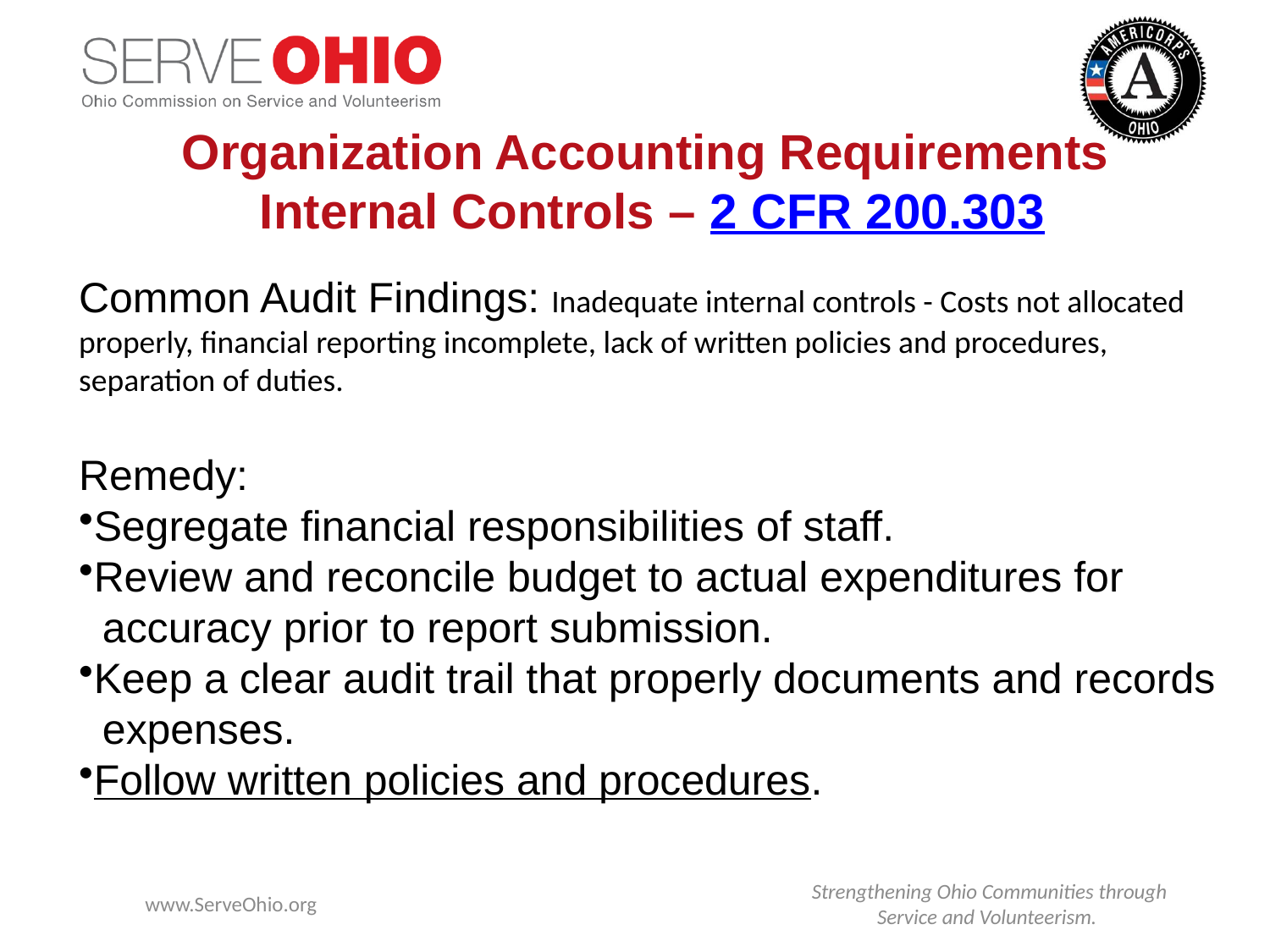

Organization Accounting Requirements
 Internal Controls – 2 CFR 200.303
Common Audit Findings: Inadequate internal controls - Costs not allocated properly, financial reporting incomplete, lack of written policies and procedures, separation of duties.

Remedy:
Segregate financial responsibilities of staff.
Review and reconcile budget to actual expenditures for
  accuracy prior to report submission.
Keep a clear audit trail that properly documents and records
  expenses.
Follow written policies and procedures.

www.ServeOhio.org
Strengthening Ohio Communities through Service and Volunteerism.